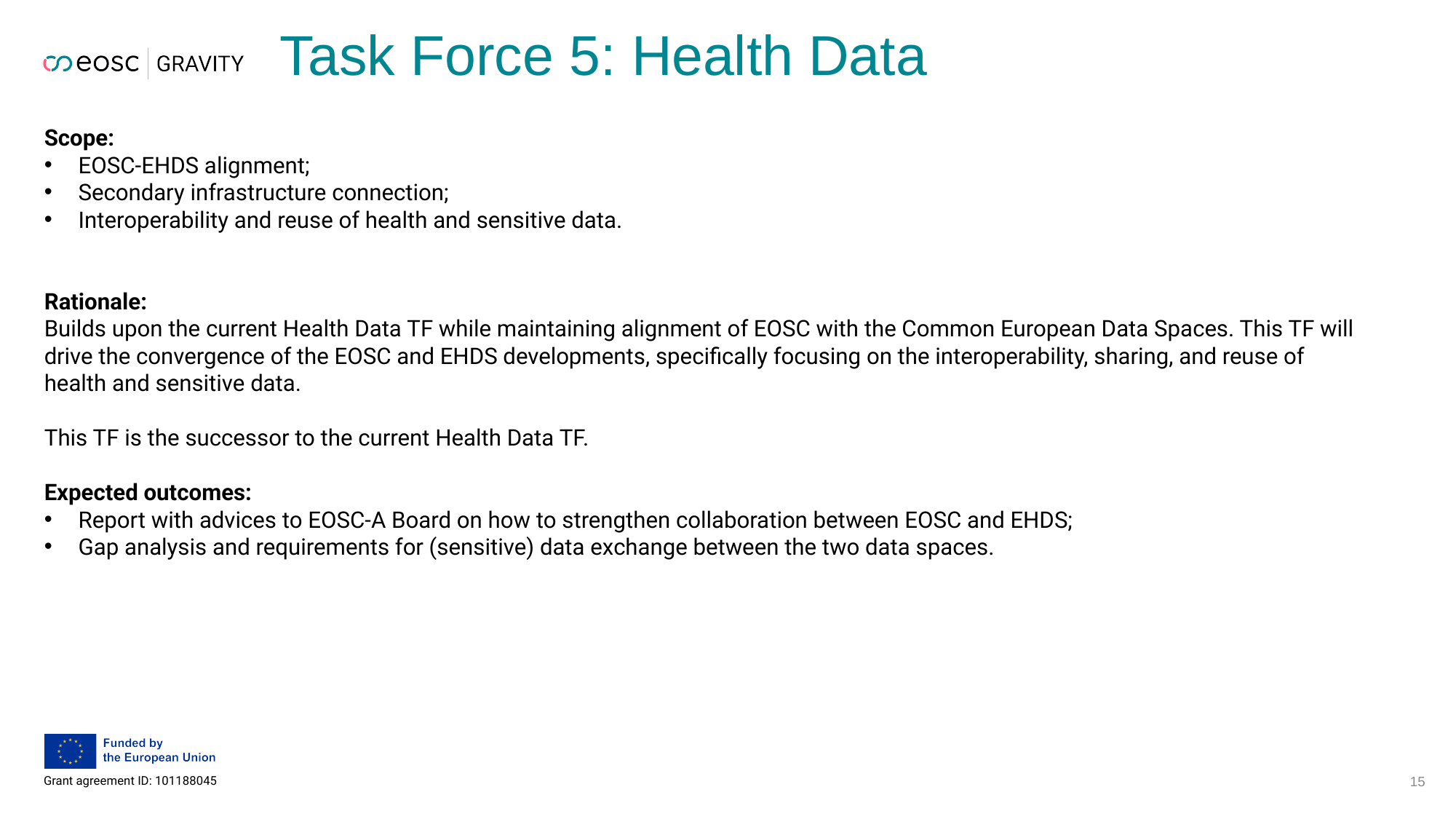

# Task Force 5: Health Data
Scope:
EOSC-EHDS alignment;
Secondary infrastructure connection;
Interoperability and reuse of health and sensitive data.

Rationale:
Builds upon the current Health Data TF while maintaining alignment of EOSC with the Common European Data Spaces. This TF will drive the convergence of the EOSC and EHDS developments, specifically focusing on the interoperability, sharing, and reuse of health and sensitive data.

This TF is the successor to the current Health Data TF.
Expected outcomes:
Report with advices to EOSC-A Board on how to strengthen collaboration between EOSC and EHDS;
Gap analysis and requirements for (sensitive) data exchange between the two data spaces.
15